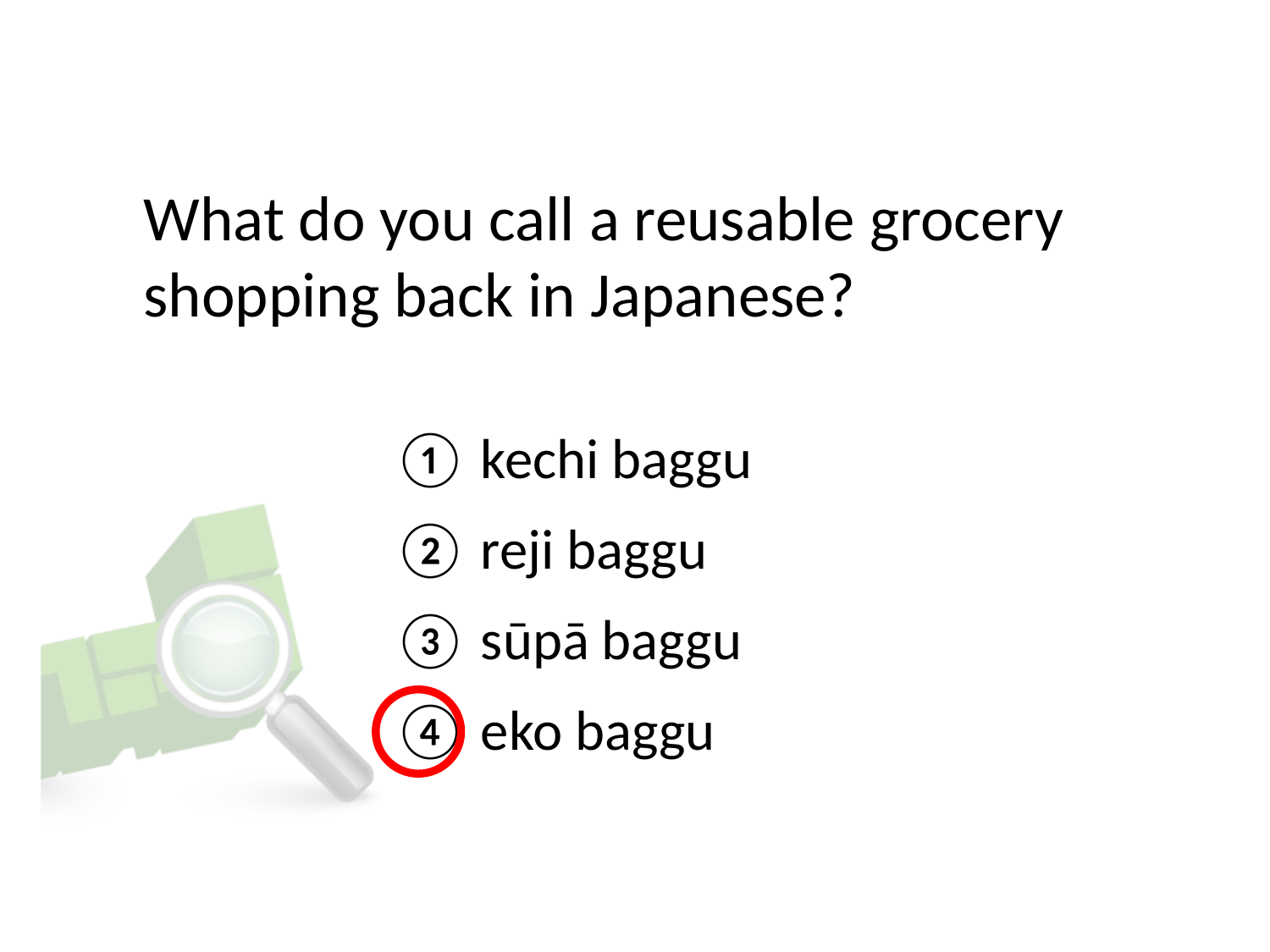

# What do you call a reusable grocery shopping back in Japanese?
① kechi baggu
② reji baggu
③ sūpā baggu
④ eko baggu